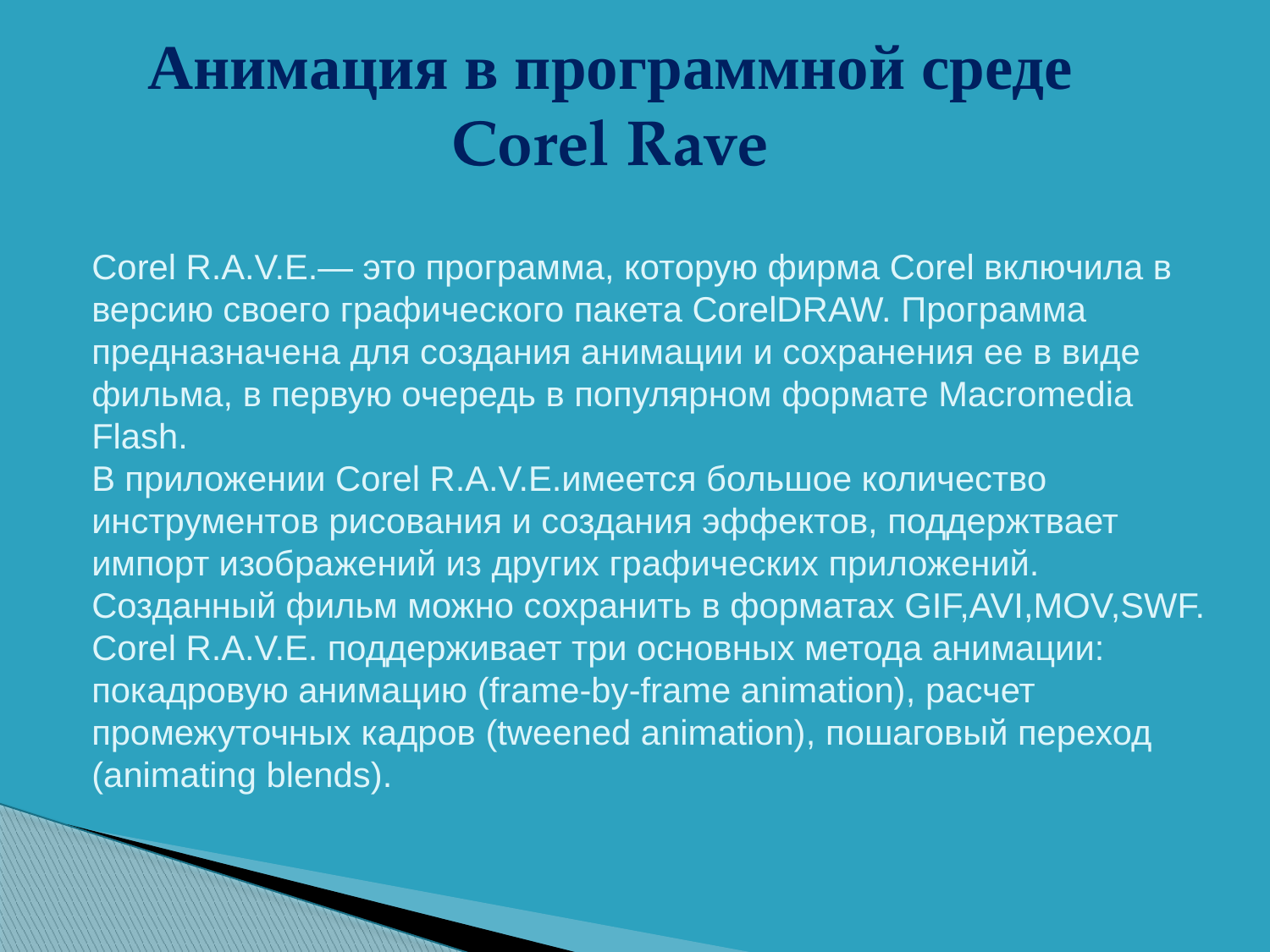

Анимация в программной среде Corel Rave
Corel R.A.V.E.— это программа, которую фирма Corel включила в версию своего графического пакета CorelDRAW. Программа предназначена для создания анимации и сохранения ее в виде фильма, в первую очередь в популярном формате Macromedia Flash.
В приложении Corel R.A.V.E.имеется большое количество инструментов рисования и создания эффектов, поддержтвает импорт изображений из других графических приложений. Созданный фильм можно сохранить в форматах GIF,AVI,MOV,SWF.
Corel R.A.V.E. поддерживает три основных метода анимации: покадровую анимацию (frame-by-frame animation), расчет промежуточных кадров (tweened animation), пошаговый переход (animating blends).